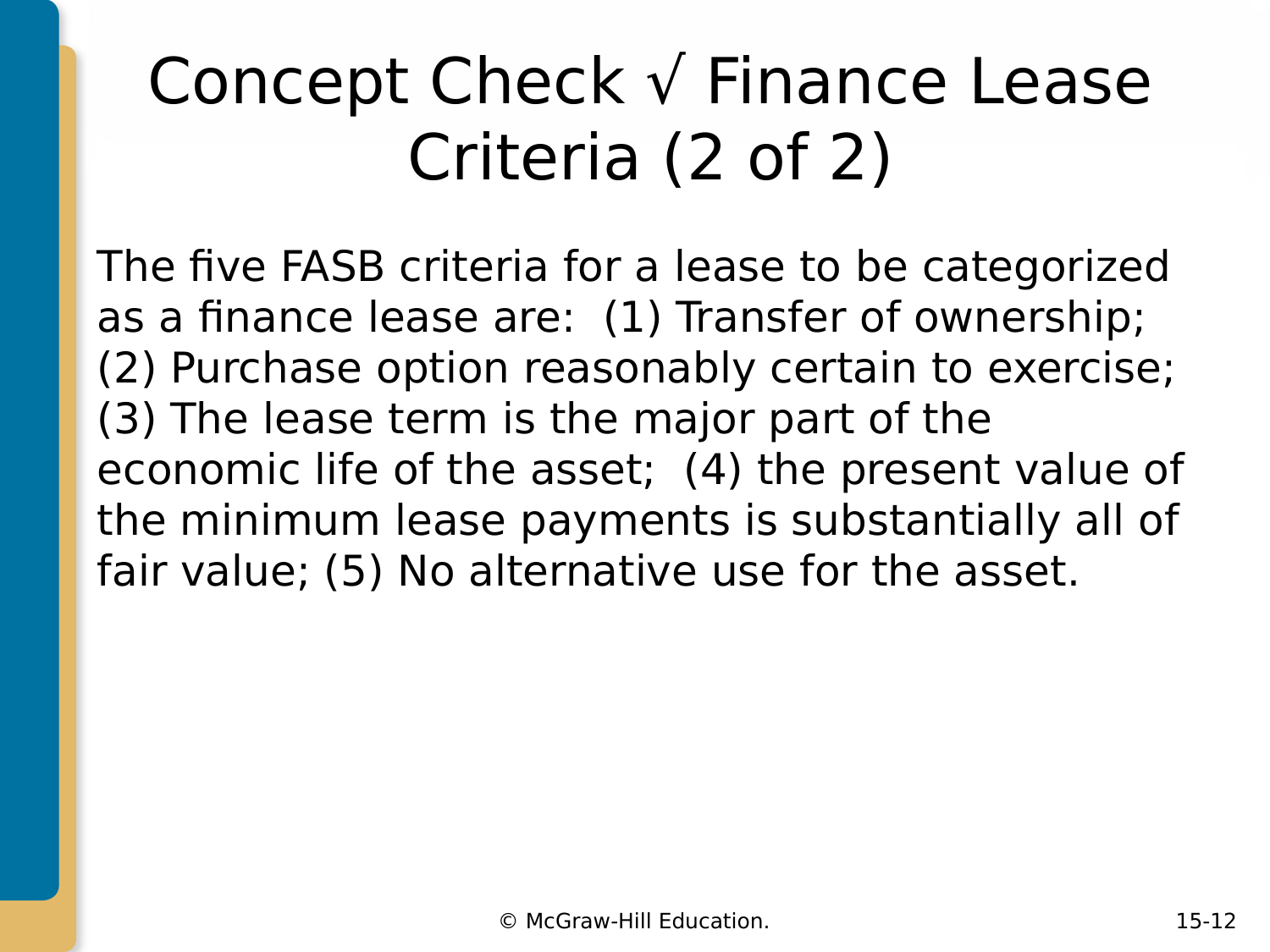

# Concept Check √ Finance Lease Criteria (2 of 2)
The five FASB criteria for a lease to be categorized as a finance lease are:  (1) Transfer of ownership; (2) Purchase option reasonably certain to exercise;  (3) The lease term is the major part of the economic life of the asset;  (4) the present value of the minimum lease payments is substantially all of fair value; (5) No alternative use for the asset.